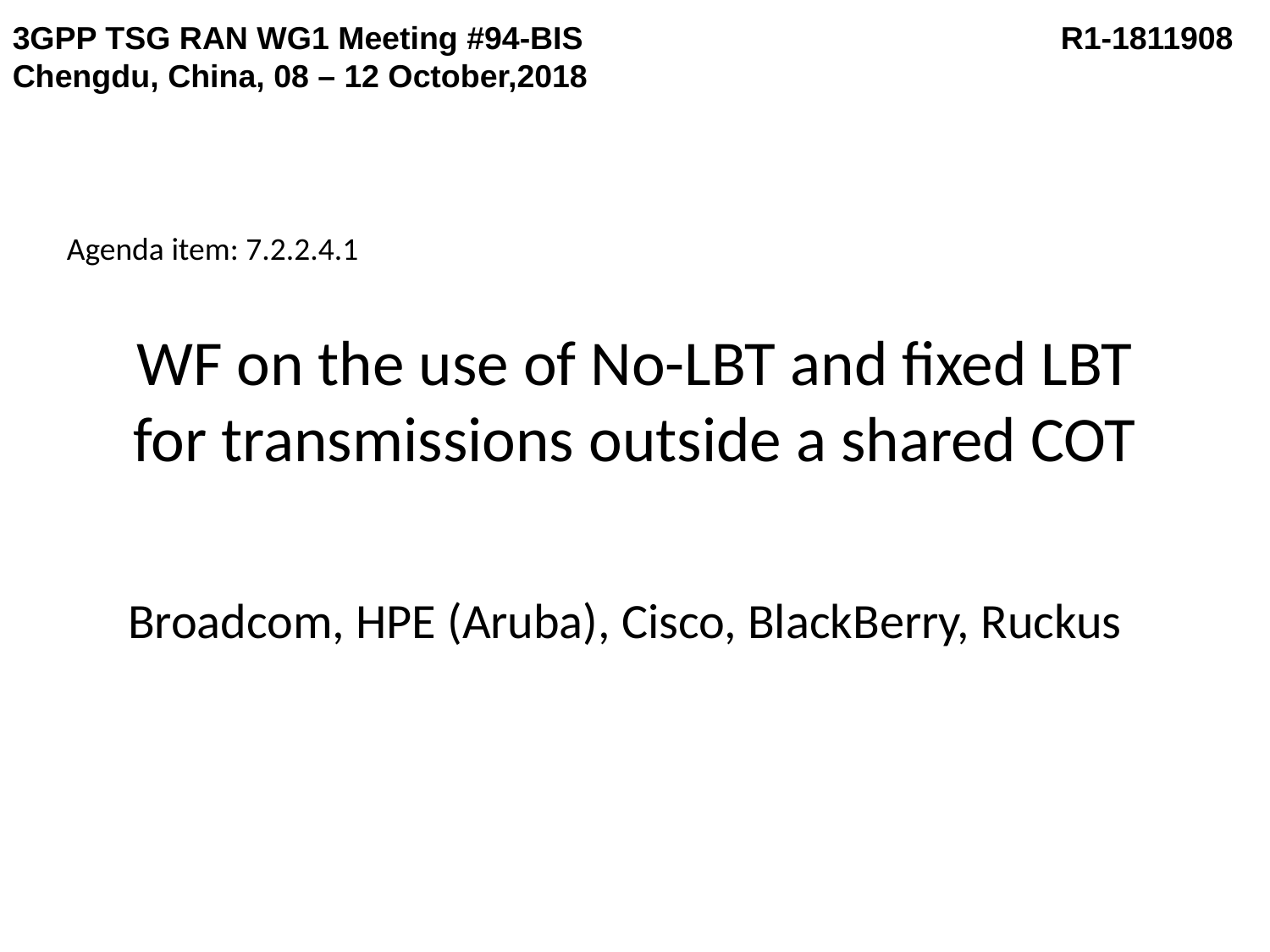

3GPP TSG RAN WG1 Meeting #94-BIS	R1-1811908
Chengdu, China, 08 – 12 October,2018
Agenda item: 7.2.2.4.1
# WF on the use of No-LBT and fixed LBT for transmissions outside a shared COT
Broadcom, HPE (Aruba), Cisco, BlackBerry, Ruckus